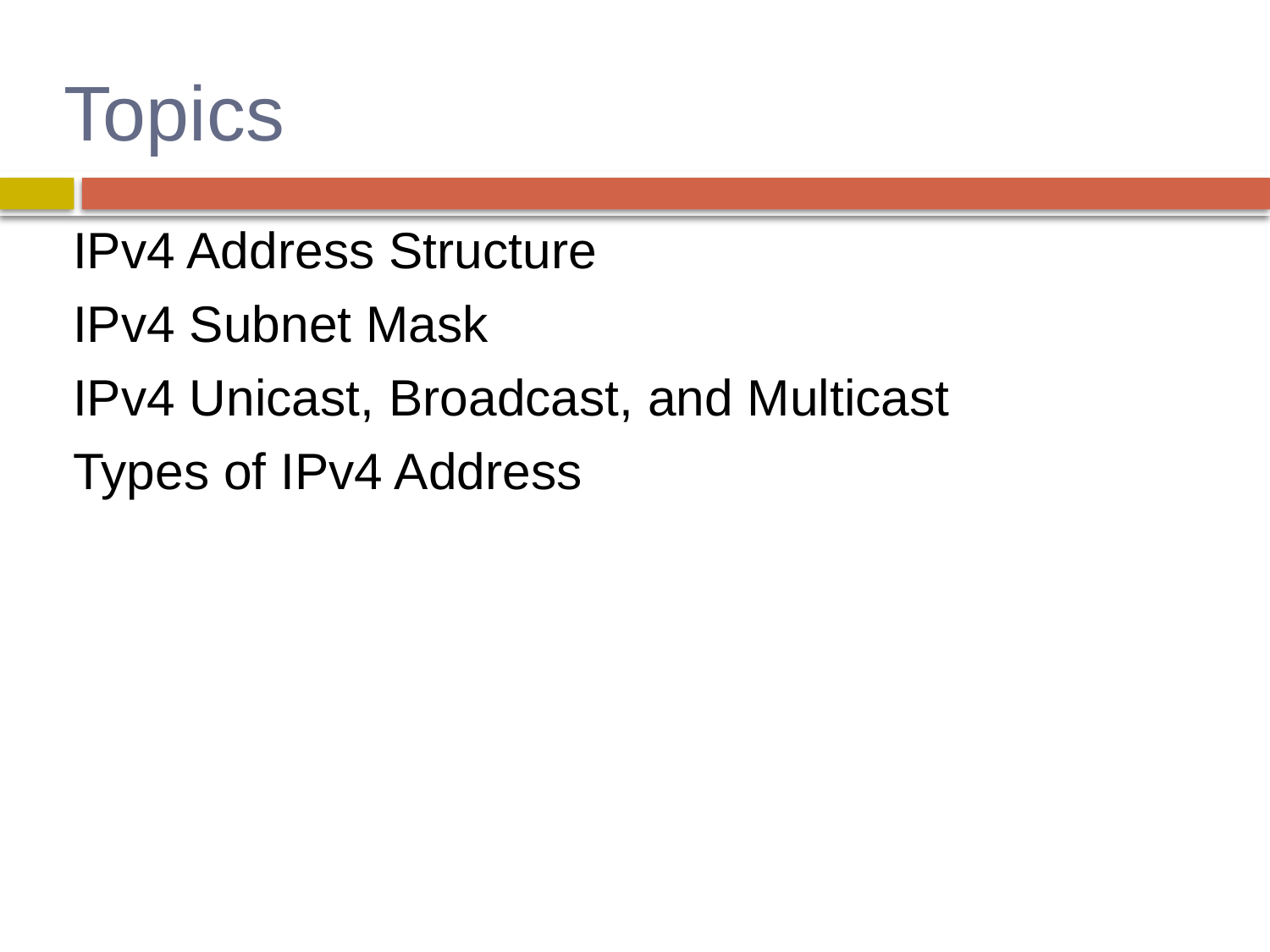

# Topics
IPv4 Address Structure
IPv4 Subnet Mask
IPv4 Unicast, Broadcast, and Multicast
Types of IPv4 Address